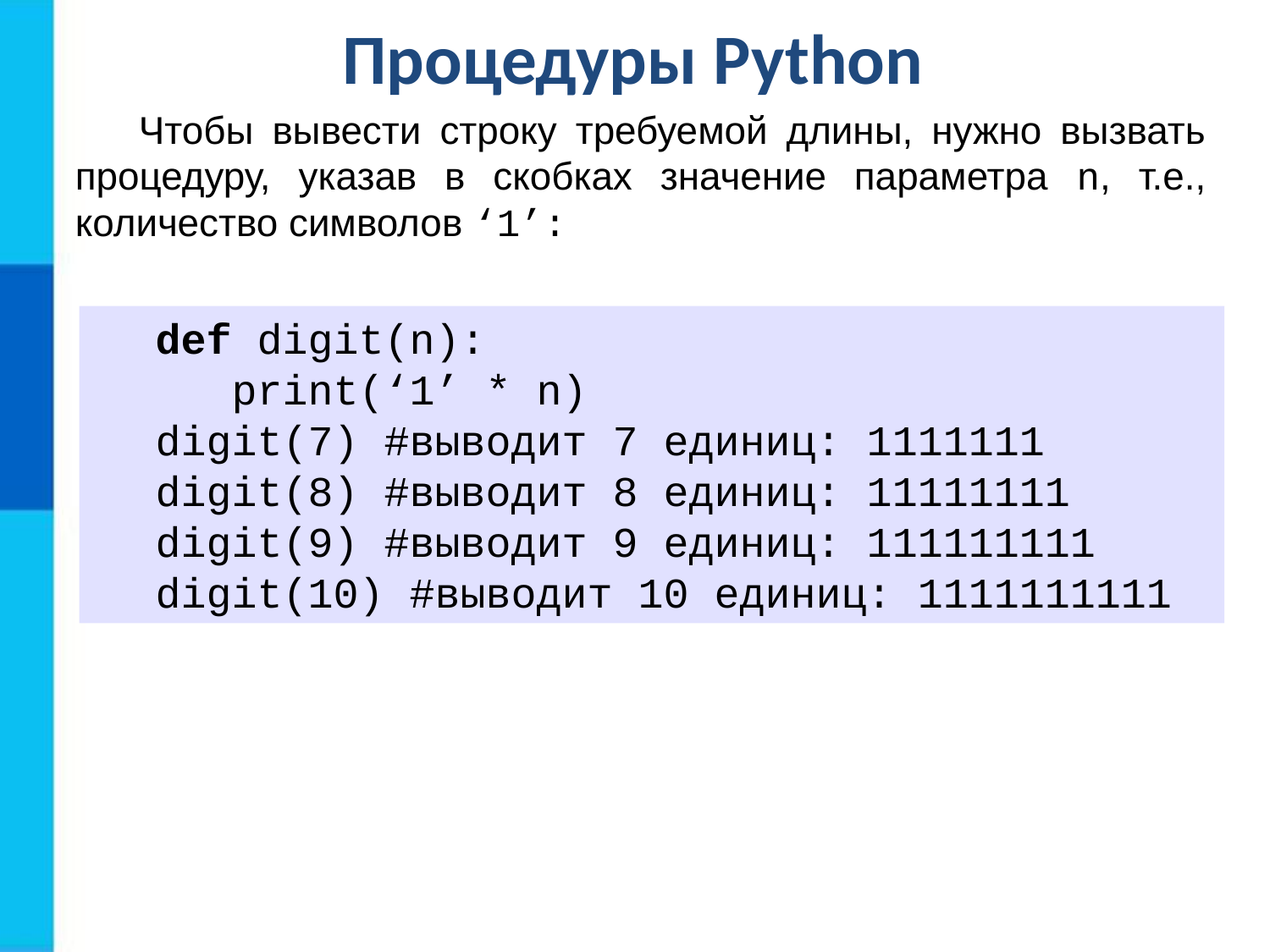

Процедуры Python
Чтобы вывести строку требуемой длины, нужно вызвать процедуру, указав в скобках значение параметра n, т.е., количество символов ‘1’:
def digit(n):
   print(‘1’ * n)
digit(7) #выводит 7 единиц: 1111111
digit(8) #выводит 8 единиц: 11111111
digit(9) #выводит 9 единиц: 111111111
digit(10) #выводит 10 единиц: 1111111111